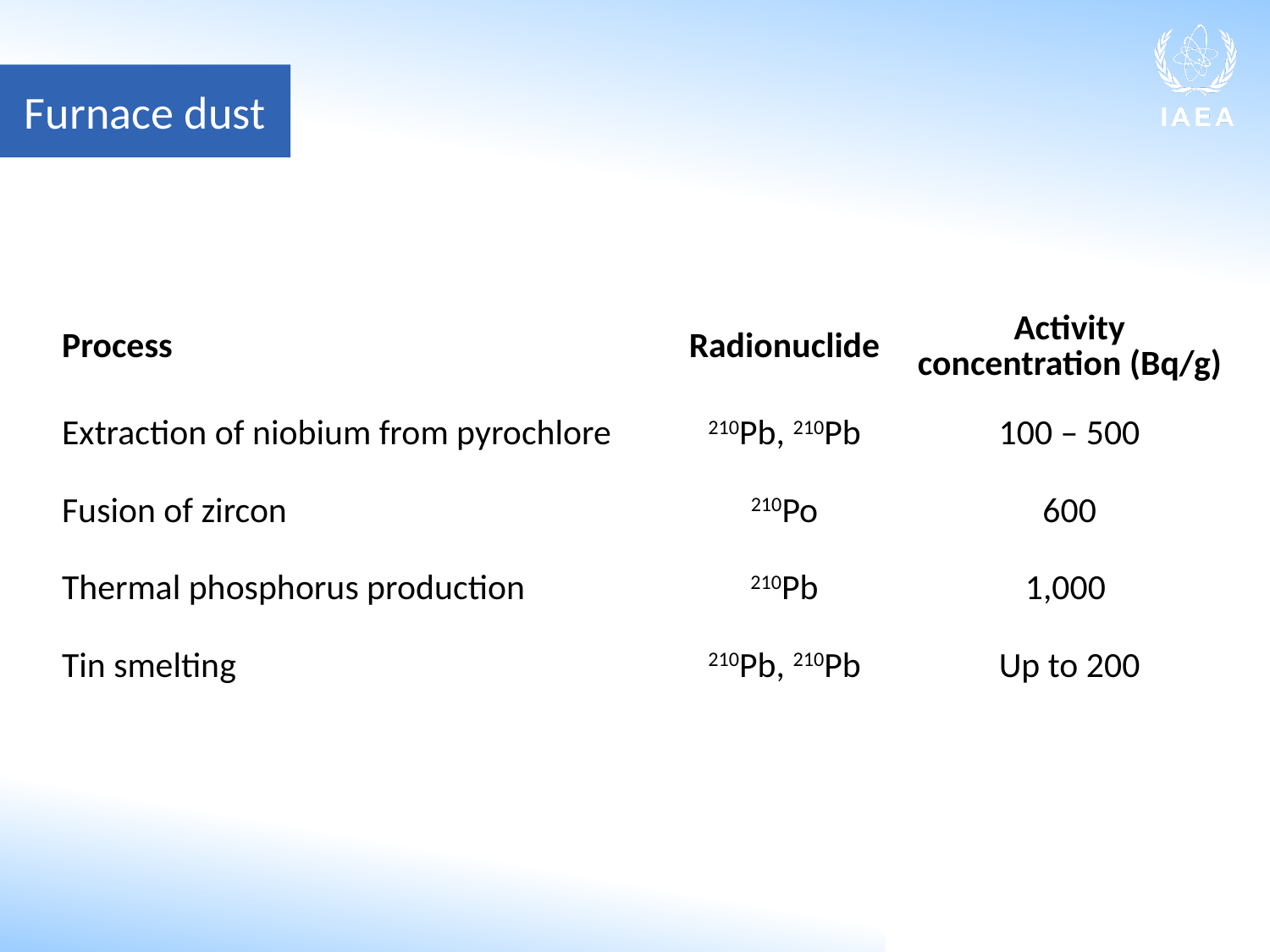

Furnace dust
| Process | Radionuclide | Activity concentration (Bq/g) |
| --- | --- | --- |
| Extraction of niobium from pyrochlore | 210Pb, 210Pb | 100 – 500 |
| Fusion of zircon | 210Po | 600 |
| Thermal phosphorus production | 210Pb | 1,000 |
| Tin smelting | 210Pb, 210Pb | Up to 200 |